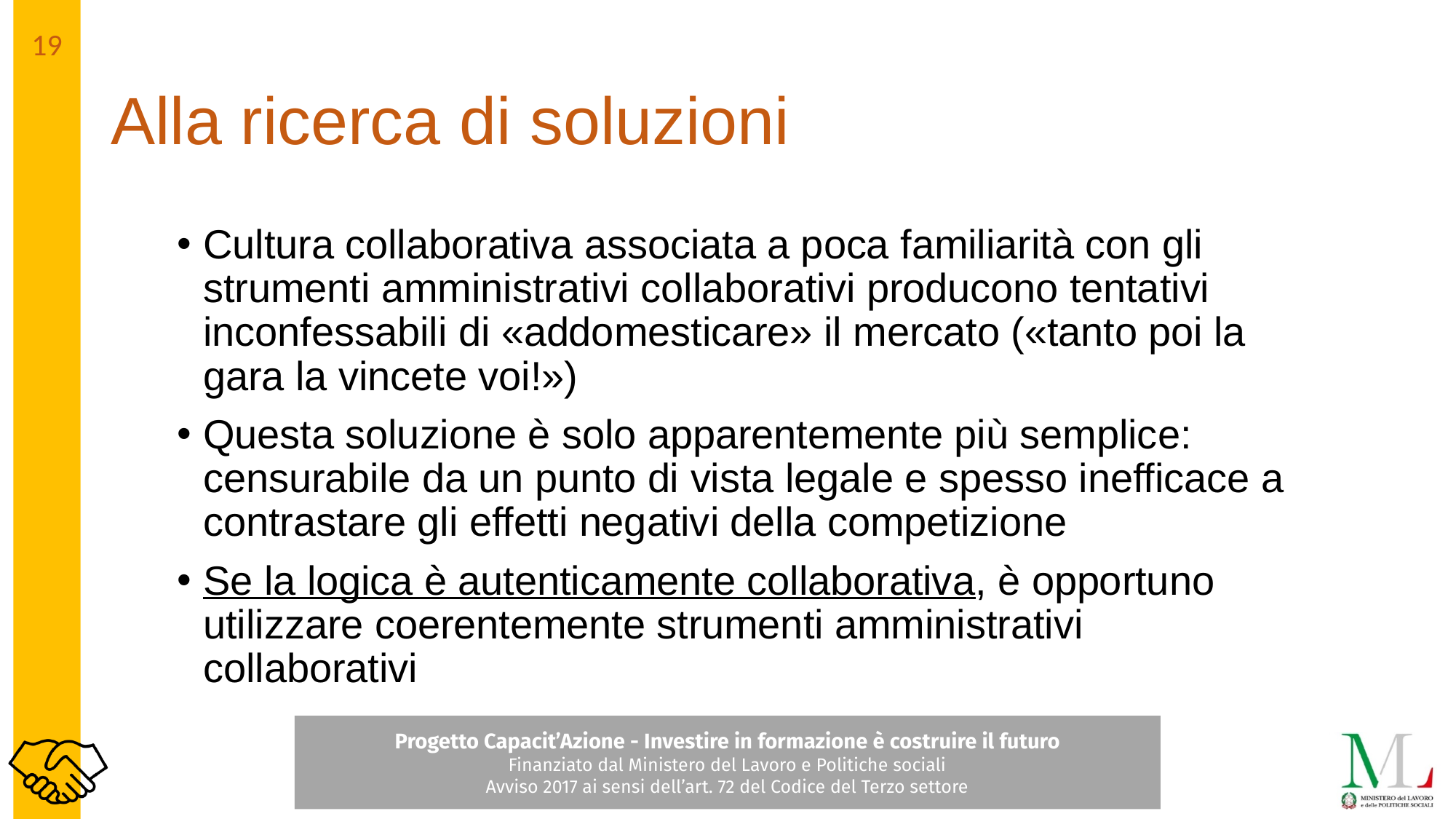

# Alla ricerca di soluzioni
Cultura collaborativa associata a poca familiarità con gli strumenti amministrativi collaborativi producono tentativi inconfessabili di «addomesticare» il mercato («tanto poi la gara la vincete voi!»)
Questa soluzione è solo apparentemente più semplice: censurabile da un punto di vista legale e spesso inefficace a contrastare gli effetti negativi della competizione
Se la logica è autenticamente collaborativa, è opportuno utilizzare coerentemente strumenti amministrativi collaborativi

19